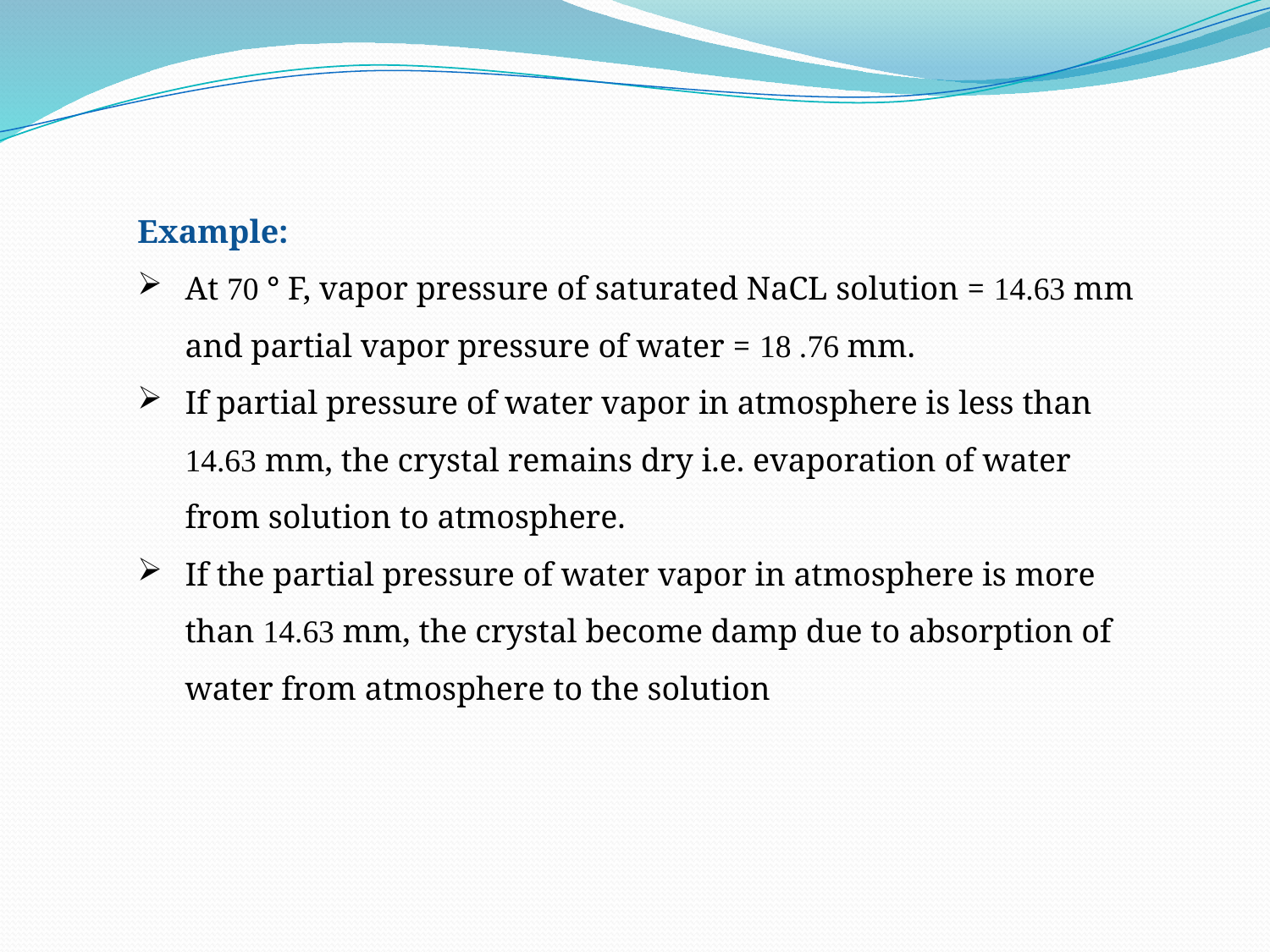

Example:
At 70 ° F, vapor pressure of saturated NaCL solution = 14.63 mm and partial vapor pressure of water = 18 .76 mm.
If partial pressure of water vapor in atmosphere is less than 14.63 mm, the crystal remains dry i.e. evaporation of water from solution to atmosphere.
If the partial pressure of water vapor in atmosphere is more than 14.63 mm, the crystal become damp due to absorption of water from atmosphere to the solution